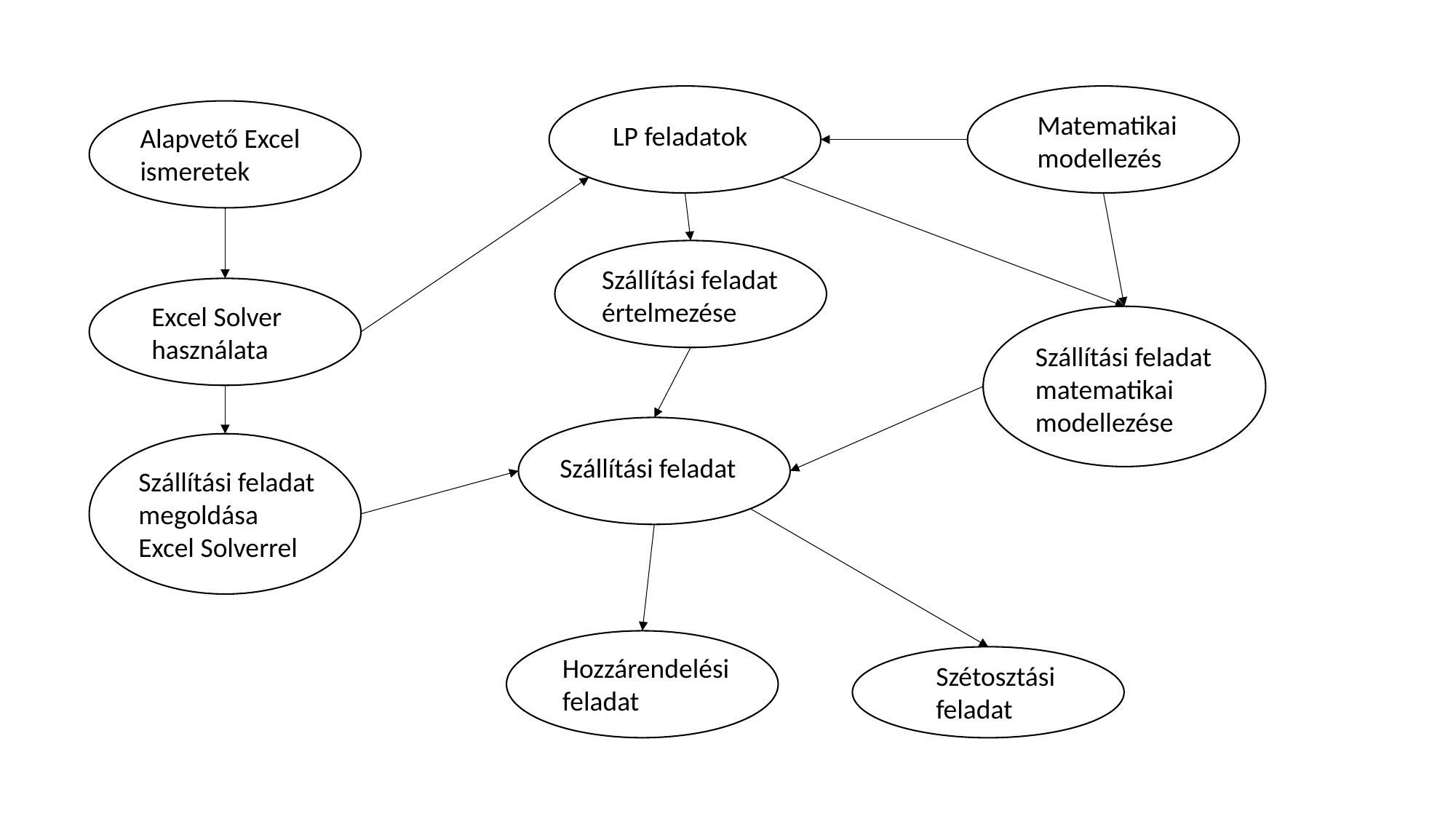

LP feladatok

Matematikai modellezés

Alapvető Excel ismeretek

Szállítási feladat értelmezése

Excel Solver használata

Szállítási feladat matematikai modellezése

Szállítási feladat

Szállítási feladat megoldása Excel Solverrel

Hozzárendelési feladat

Szétosztási feladat